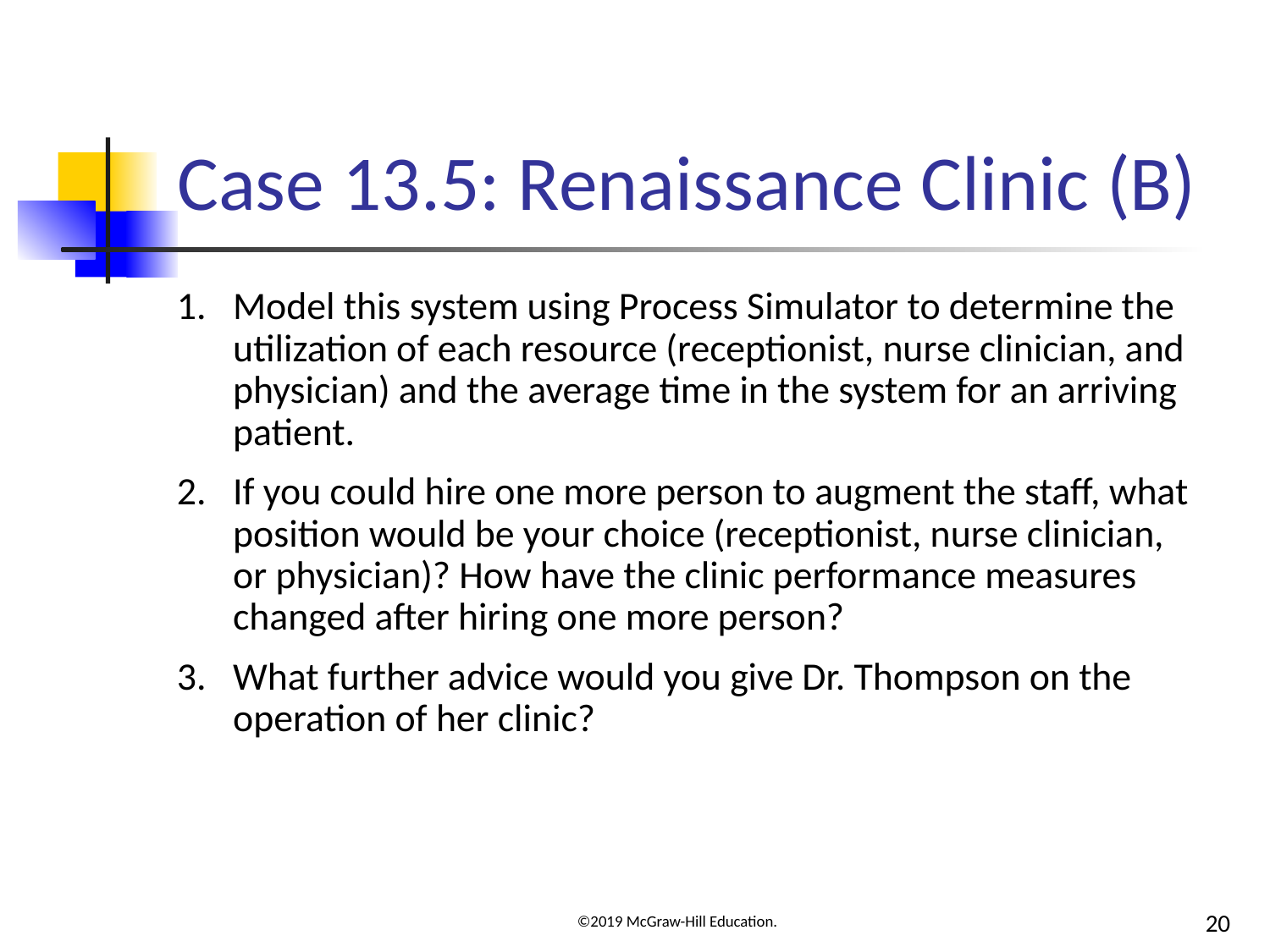

# Case 13.5: Renaissance Clinic (B)
Model this system using Process Simulator to determine the utilization of each resource (receptionist, nurse clinician, and physician) and the average time in the system for an arriving patient.
If you could hire one more person to augment the staff, what position would be your choice (receptionist, nurse clinician, or physician)? How have the clinic performance measures changed after hiring one more person?
What further advice would you give Dr. Thompson on the operation of her clinic?